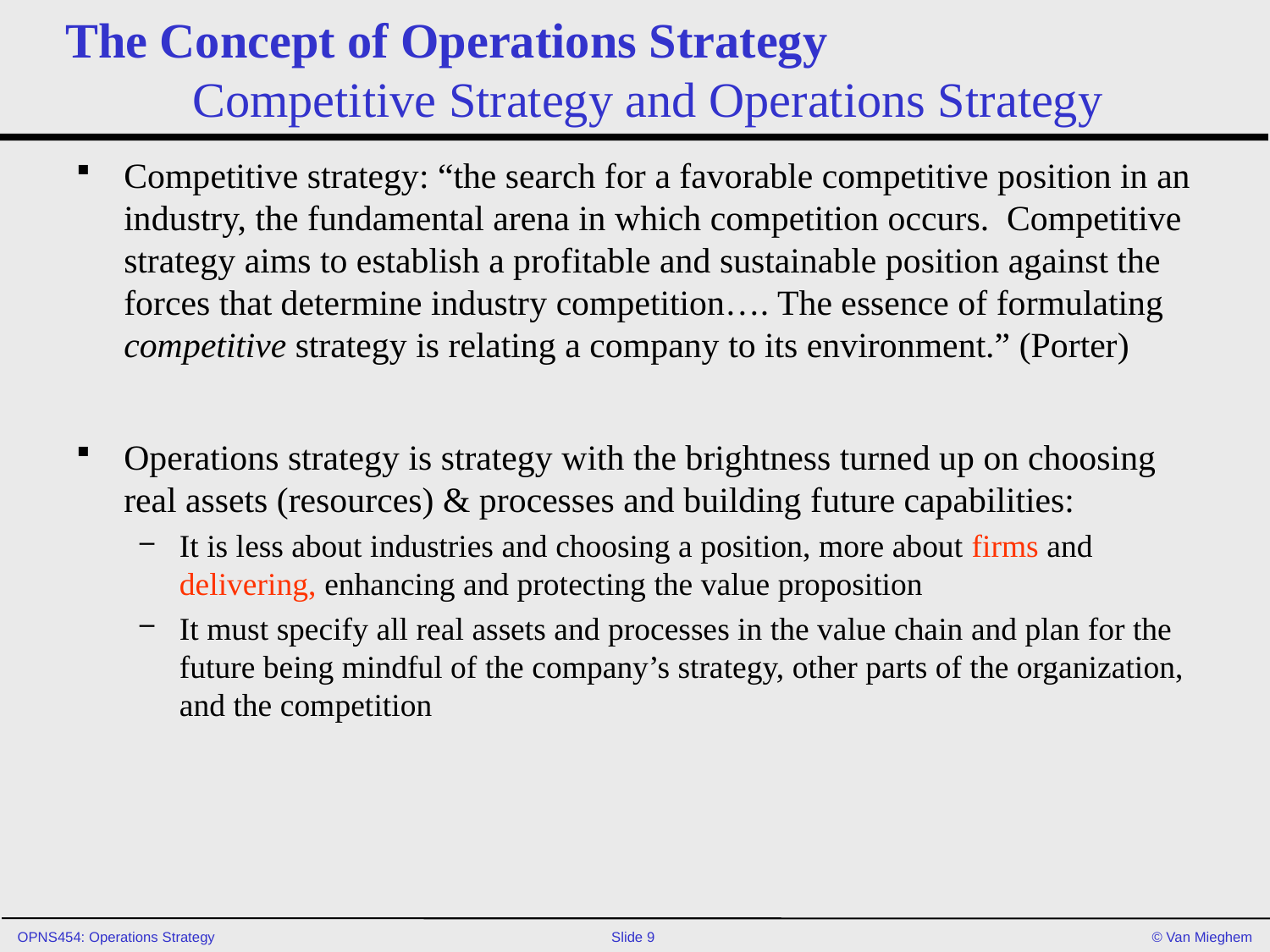

# The Concept of Operations Strategy Competitive Strategy and Operations Strategy
Competitive strategy: “the search for a favorable competitive position in an industry, the fundamental arena in which competition occurs.  Competitive strategy aims to establish a profitable and sustainable position against the forces that determine industry competition…. The essence of formulating competitive strategy is relating a company to its environment.” (Porter)

Operations strategy is strategy with the brightness turned up on choosing real assets (resources) & processes and building future capabilities:
It is less about industries and choosing a position, more about firms and delivering, enhancing and protecting the value proposition
It must specify all real assets and processes in the value chain and plan for the future being mindful of the company’s strategy, other parts of the organization, and the competition